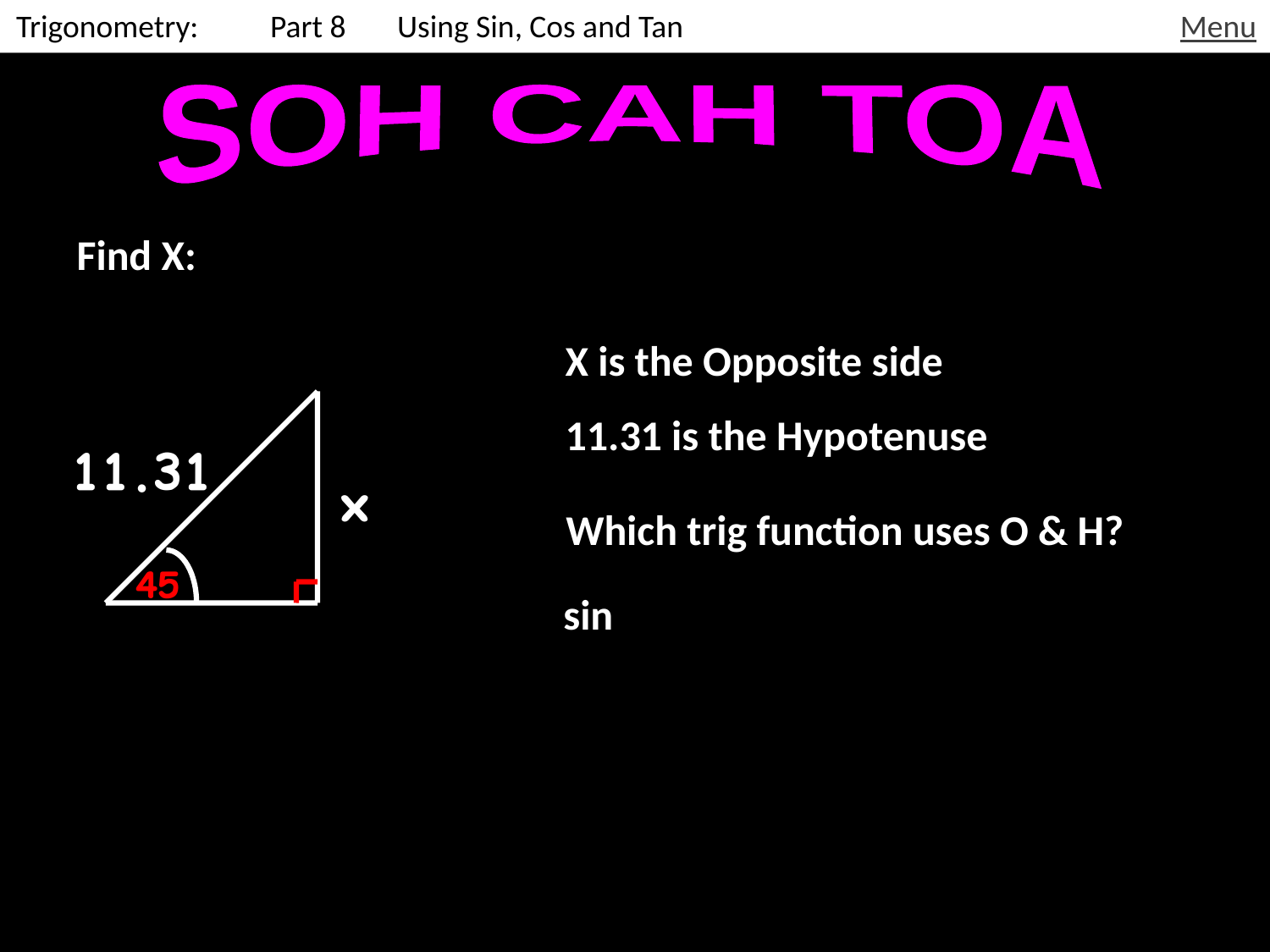

Trigonometry:  	Part 8	Using Sin, Cos and Tan
Menu
SOH CAH TOA
Find X:
X is the Opposite side

11.31 is the Hypotenuse
11.31
x
Which trig function uses O & H?
45

sin